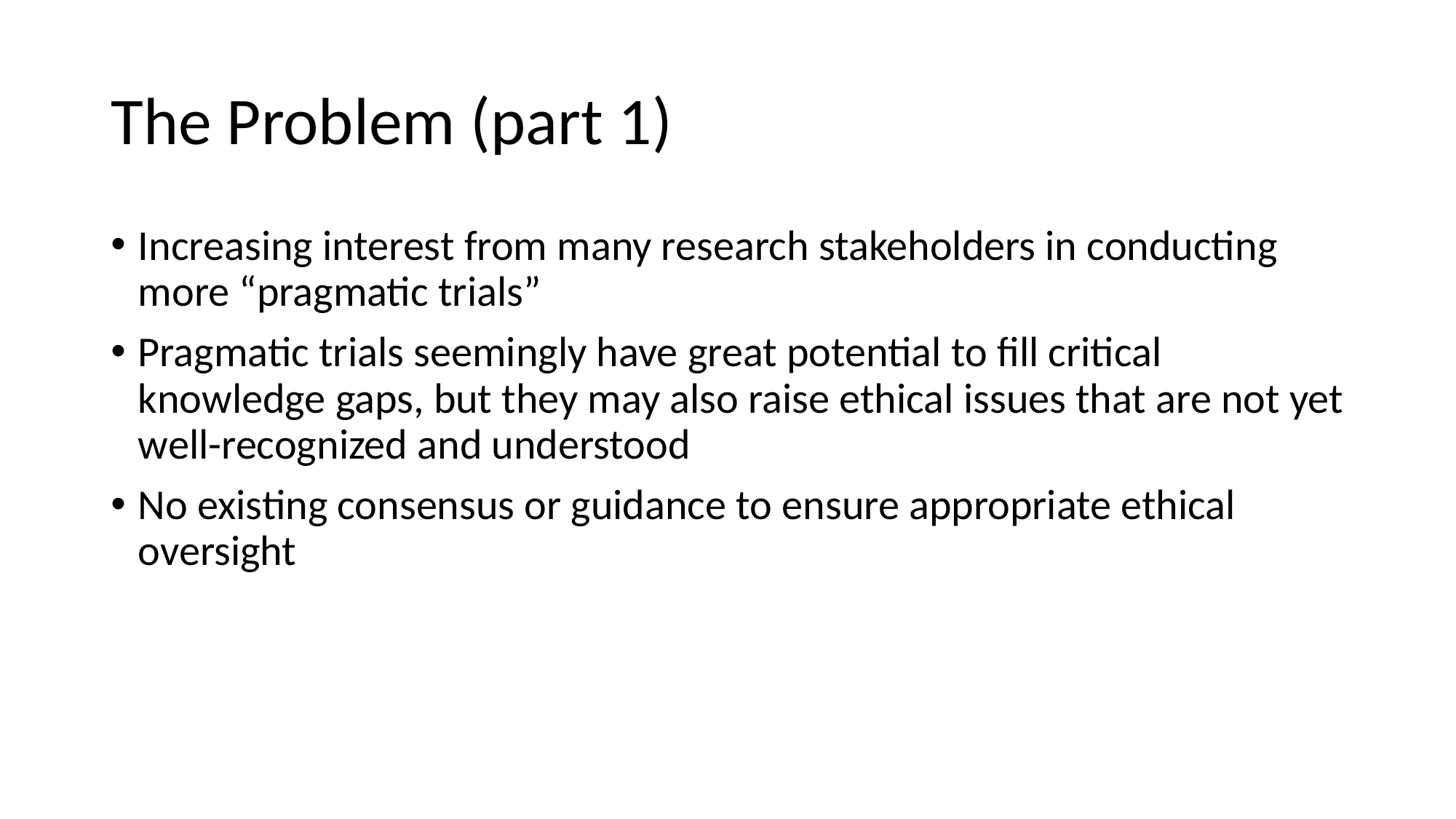

# The Problem (part 1)
Increasing interest from many research stakeholders in conducting more “pragmatic trials”
Pragmatic trials seemingly have great potential to fill critical knowledge gaps, but they may also raise ethical issues that are not yet well-recognized and understood
No existing consensus or guidance to ensure appropriate ethical oversight